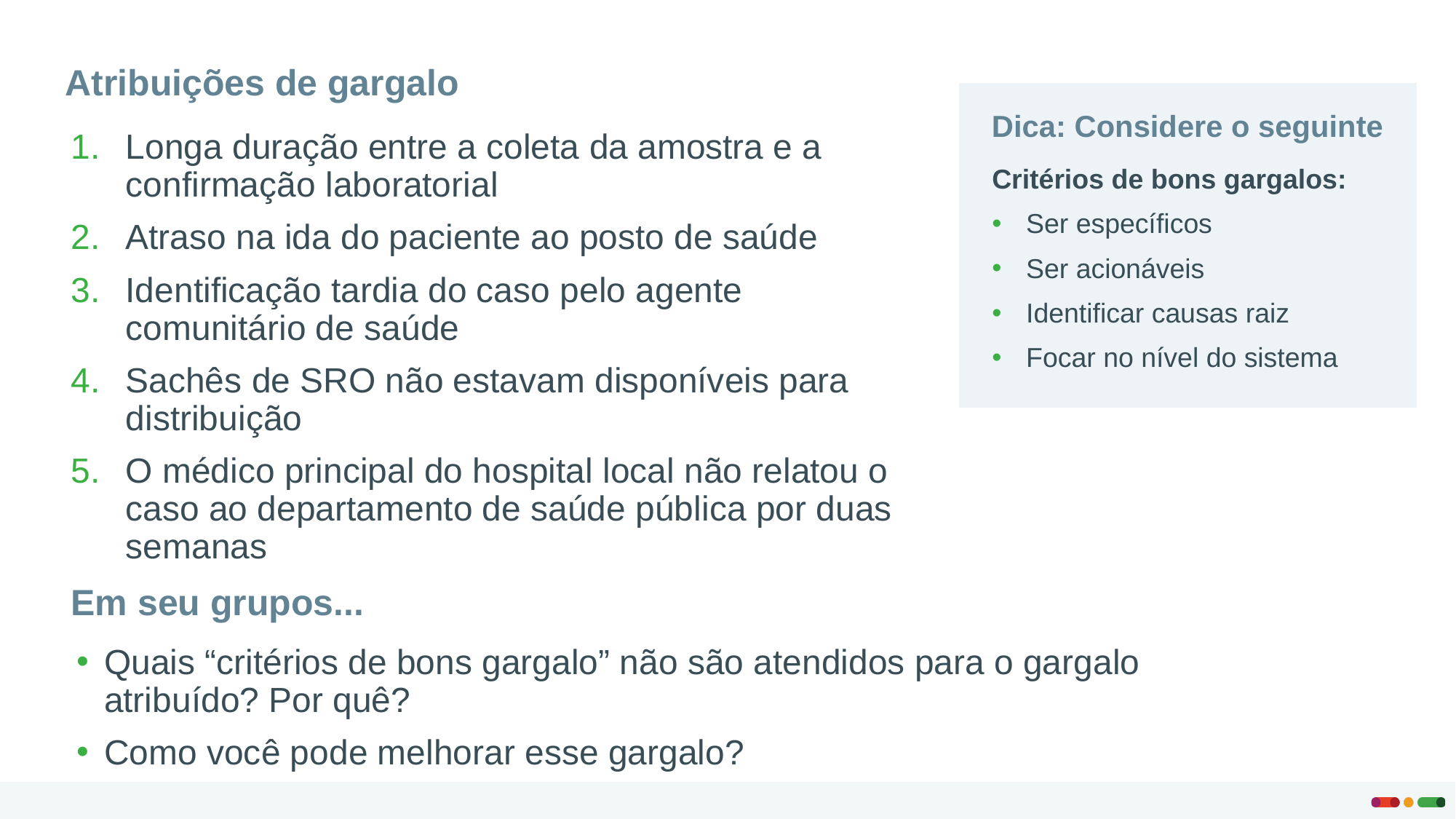

Dica: Considere o seguinte
Atribuições de gargalo

Longa duração entre a coleta da amostra e a confirmação laboratorial
Atraso na ida do paciente ao posto de saúde
Identificação tardia do caso pelo agente comunitário de saúde
Sachês de SRO não estavam disponíveis para distribuição
O médico principal do hospital local não relatou o caso ao departamento de saúde pública por duas semanas
Critérios de bons gargalos:
Ser específicos
Ser acionáveis
Identificar causas raiz
Focar no nível do sistema

Em seu grupos...
Quais “critérios de bons gargalo” não são atendidos para o gargalo atribuído? Por quê?
Como você pode melhorar esse gargalo?